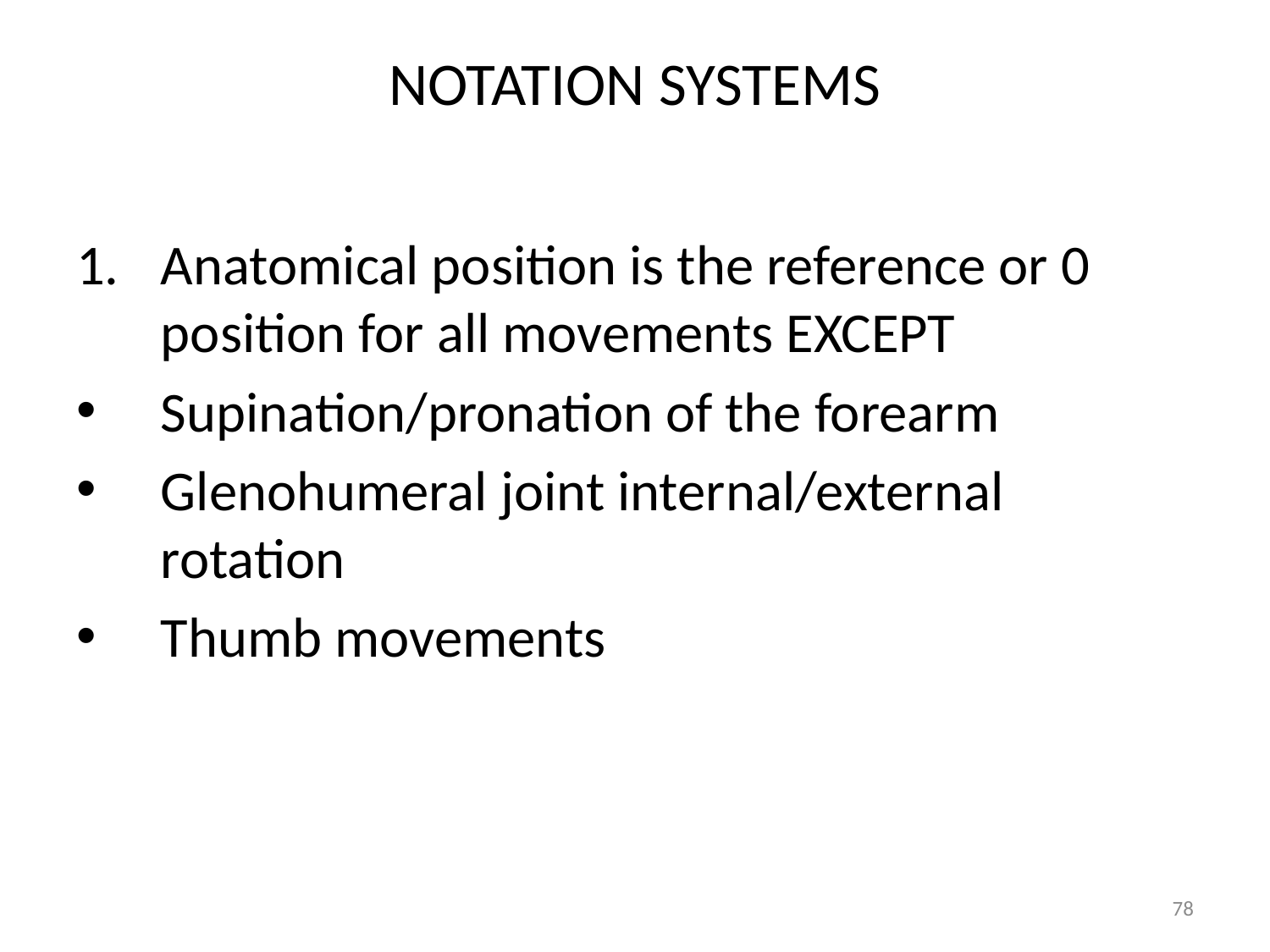

# NOTATION SYSTEMS
Anatomical position is the reference or 0 position for all movements EXCEPT
Supination/pronation of the forearm
Glenohumeral joint internal/external rotation
Thumb movements
78